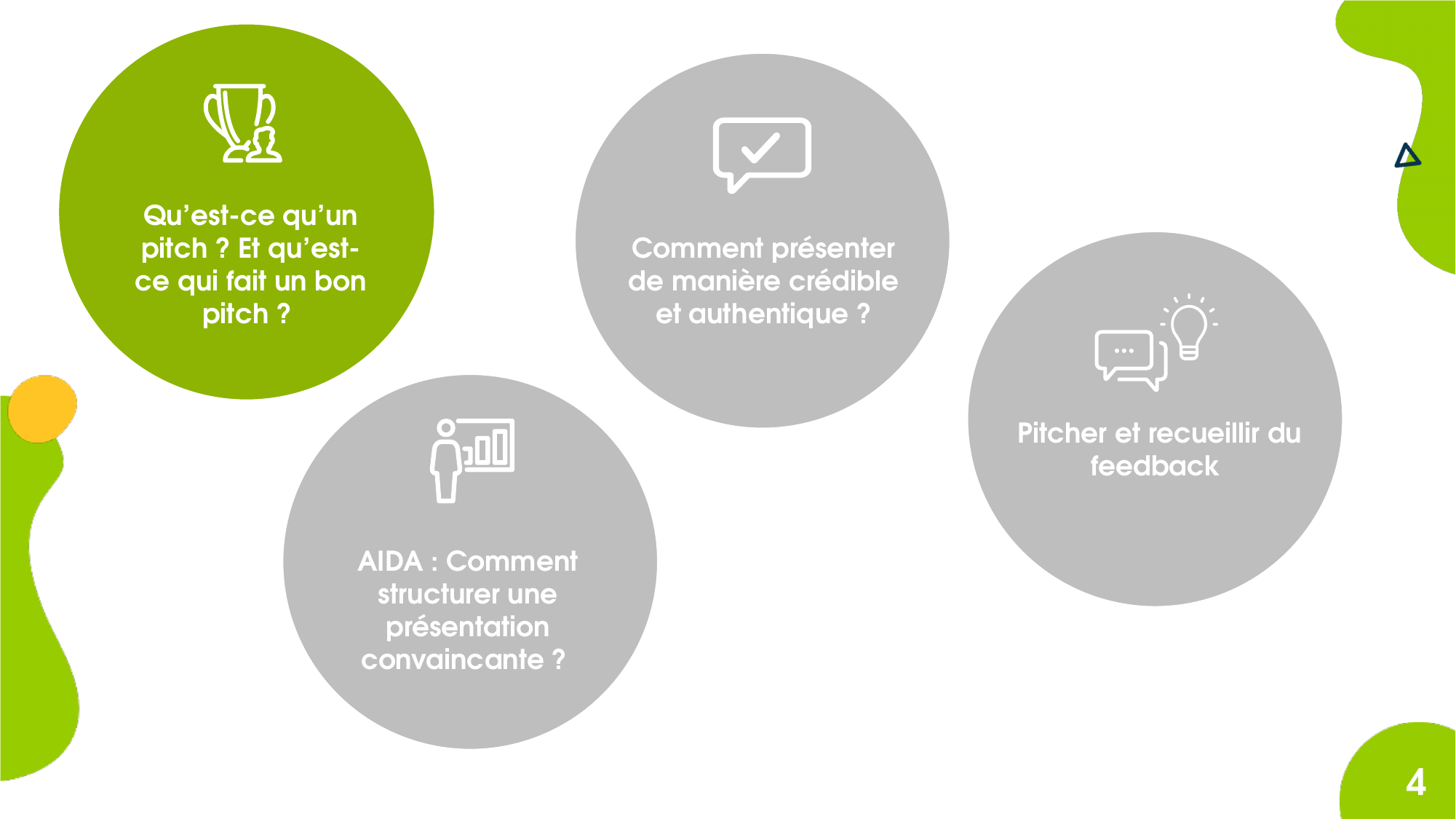

Qu’est-ce qu’un pitch ? Et qu’est-ce qui fait un bon pitch ?
Comment présenter de manière crédible et authentique ?

Pitcher et recueillir du feedback

AIDA : Comment structurer une présentation convaincante ?
4